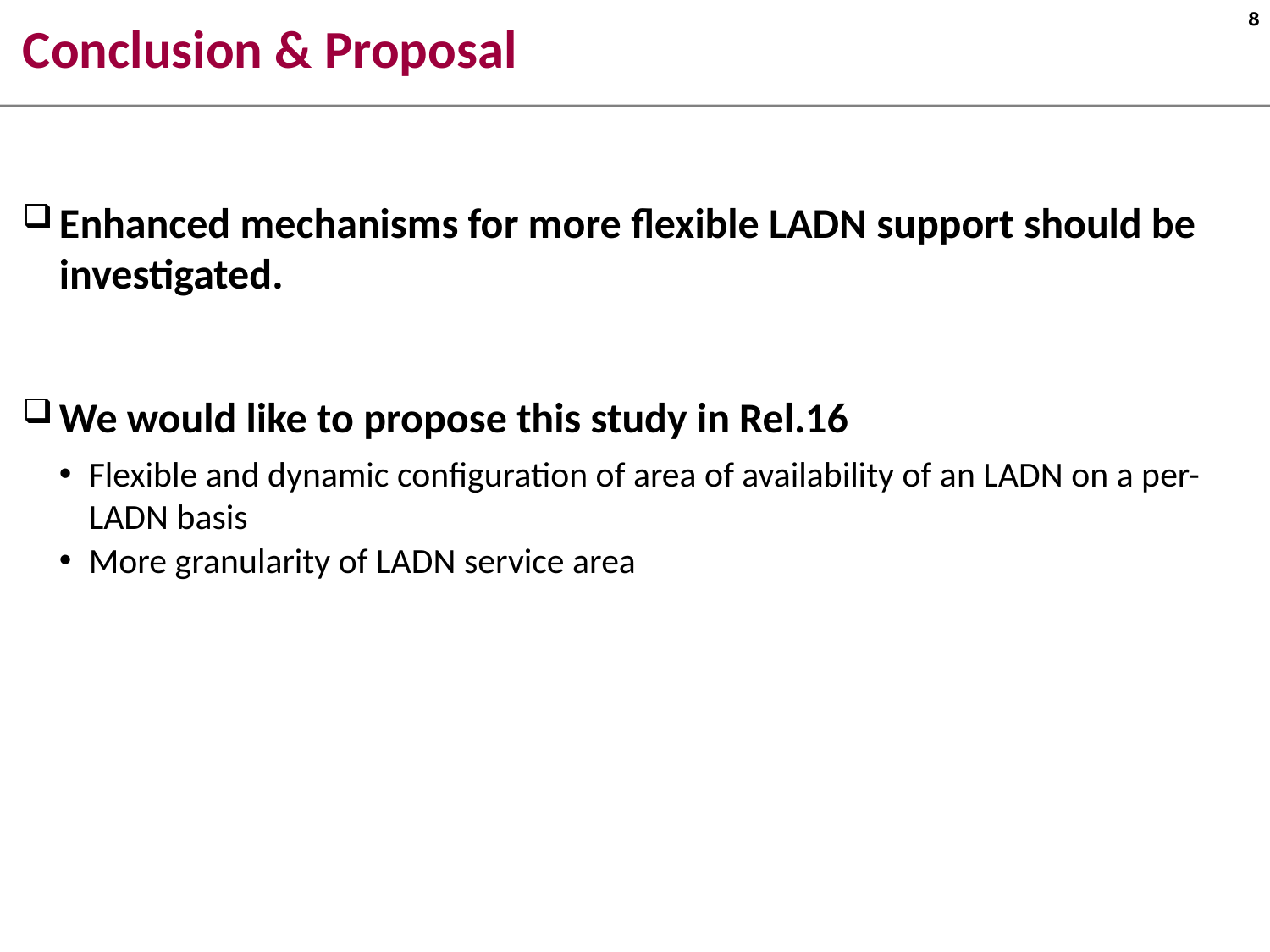

# Conclusion & Proposal

Enhanced mechanisms for more flexible LADN support should be investigated.

We would like to propose this study in Rel.16
Flexible and dynamic configuration of area of availability of an LADN on a per-LADN basis
More granularity of LADN service area